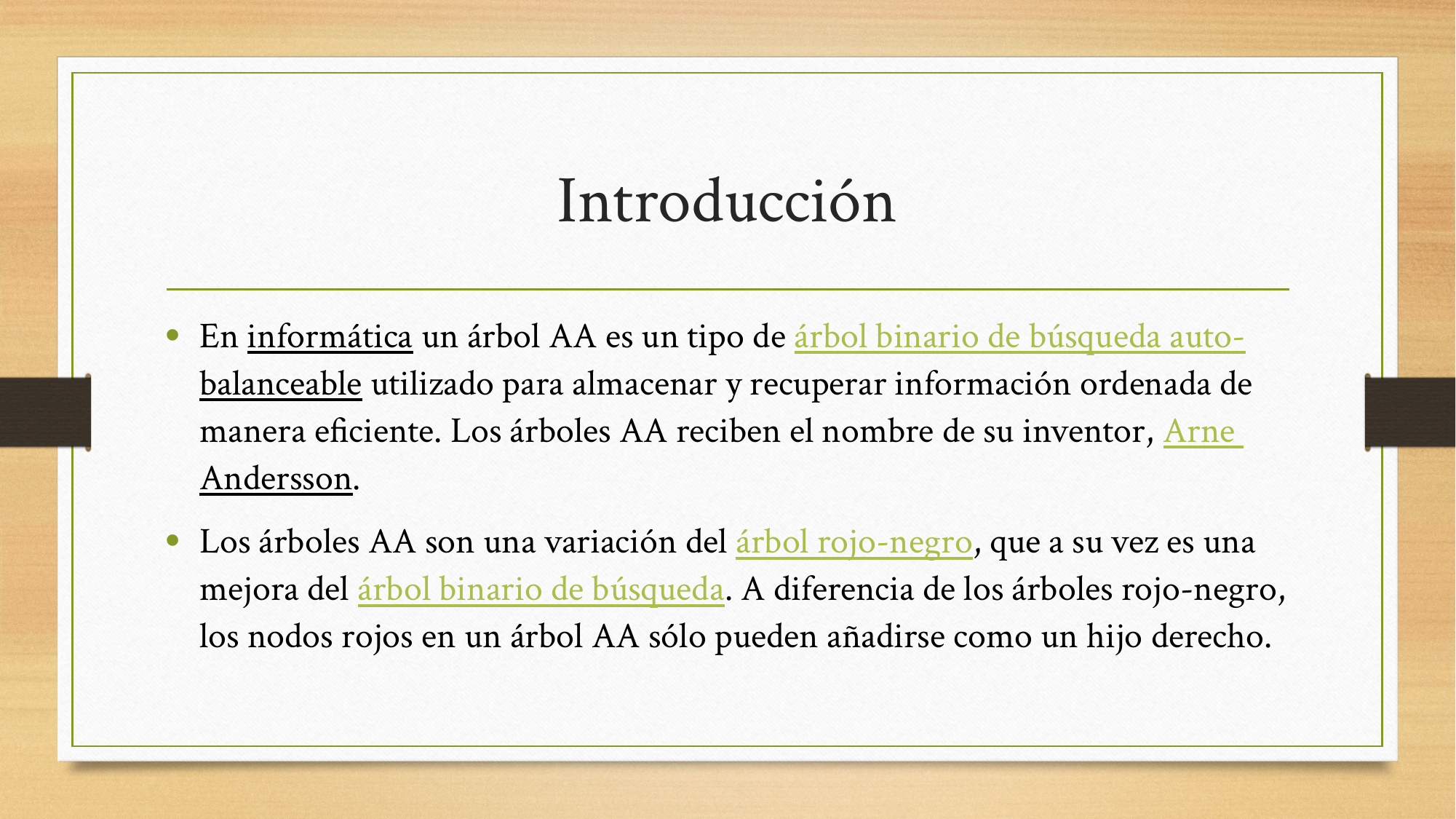

# Introducción
En informática un árbol AA es un tipo de árbol binario de búsqueda auto-balanceable utilizado para almacenar y recuperar información ordenada de manera eficiente. Los árboles AA reciben el nombre de su inventor, Arne Andersson.
Los árboles AA son una variación del árbol rojo-negro, que a su vez es una mejora del árbol binario de búsqueda. A diferencia de los árboles rojo-negro, los nodos rojos en un árbol AA sólo pueden añadirse como un hijo derecho.